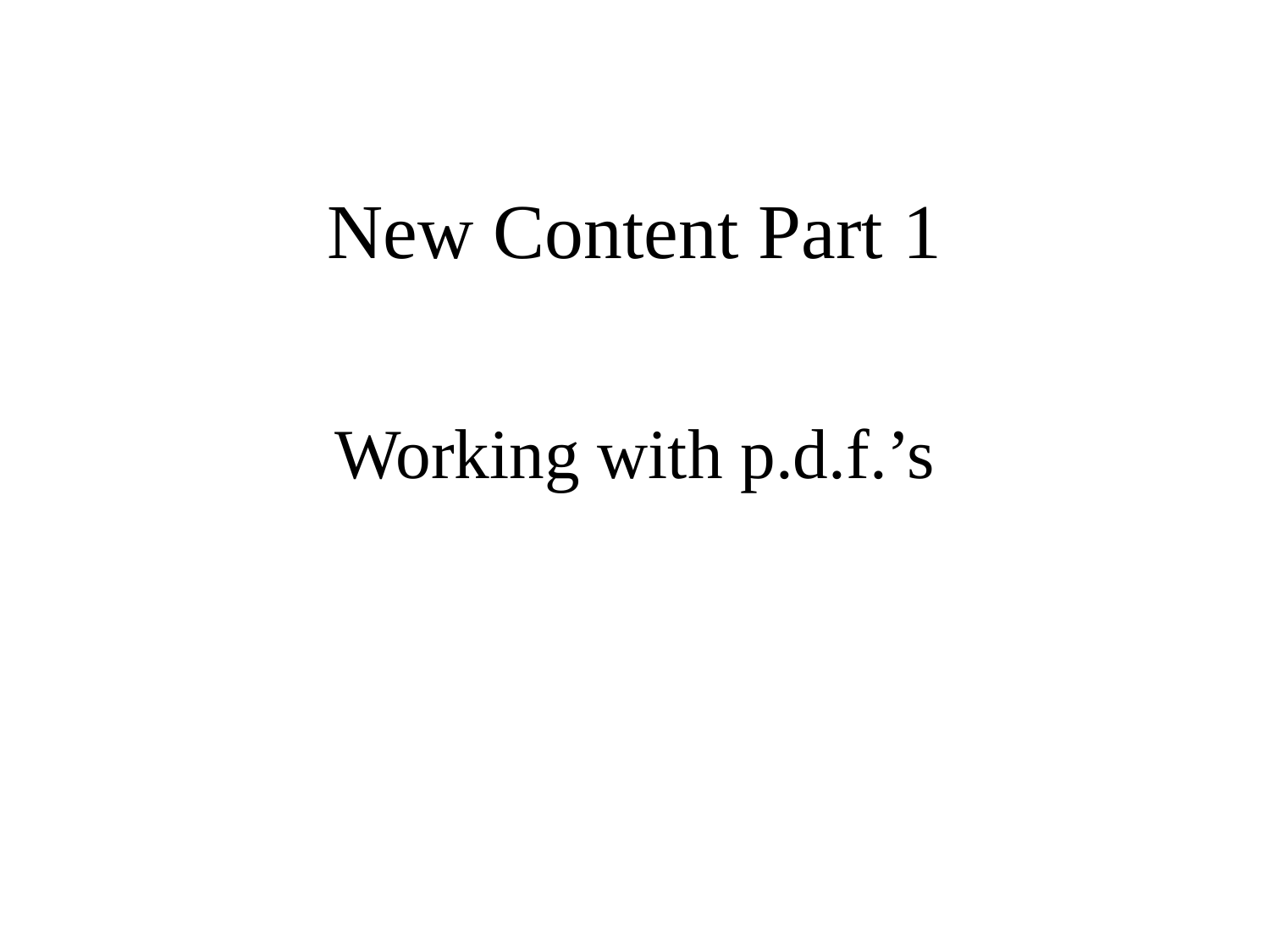

# New Content Part 1
Working with p.d.f.’s